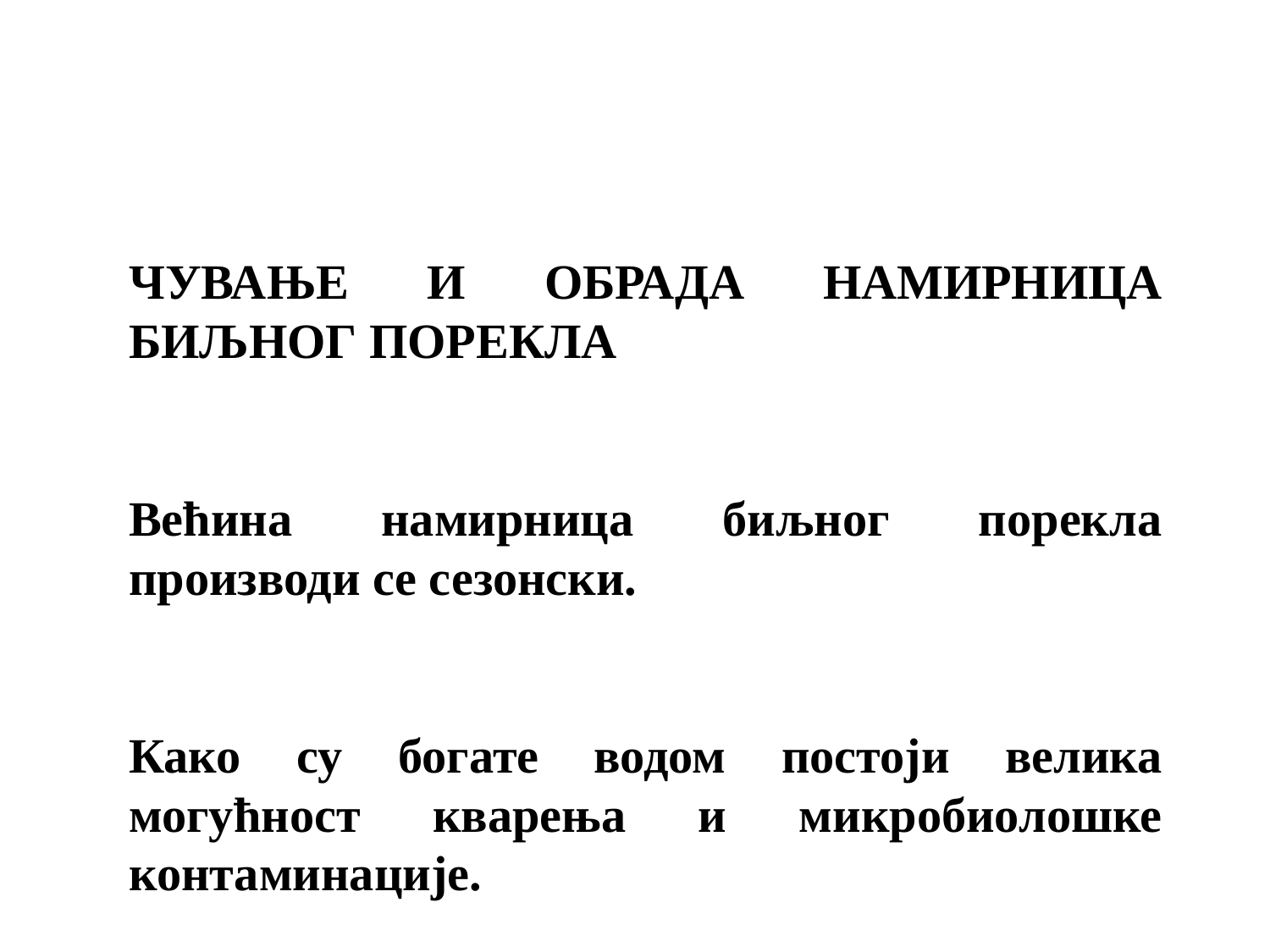

ЧУВАЊЕ И ОБРАДА НАМИРНИЦА БИЉНОГ ПОРЕКЛА

Већина намирница биљног порекла производи се сезонски.

Како су богате водом постоји велика могућност кварења и микробиолошке контаминације.